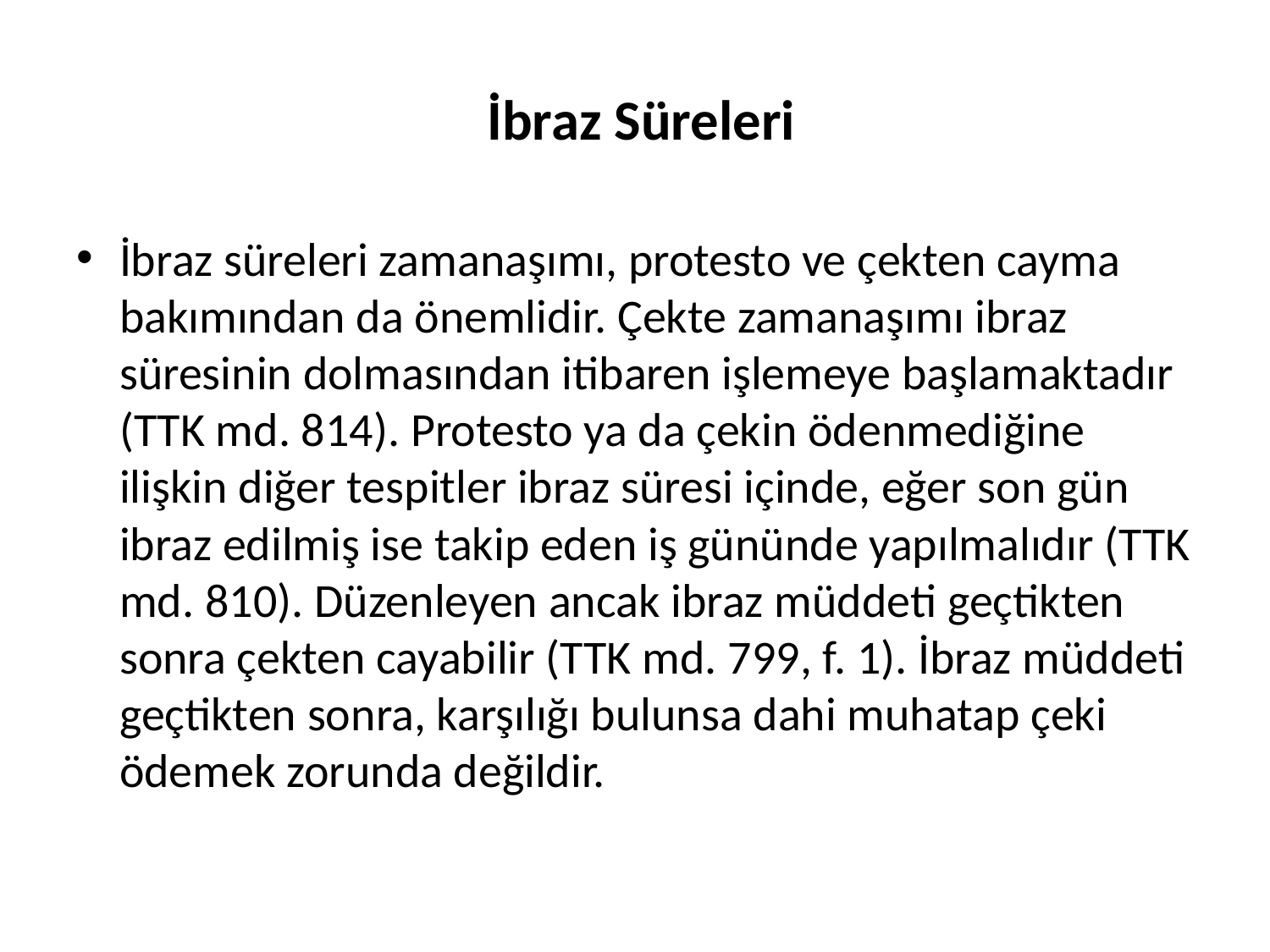

# İbraz Süreleri
İbraz süreleri zamanaşımı, protesto ve çekten cayma bakımından da önemlidir. Çekte zamanaşımı ibraz süresinin dolmasından itibaren işlemeye başlamaktadır (TTK md. 814). Protesto ya da çekin ödenmediğine ilişkin diğer tespitler ibraz süresi içinde, eğer son gün ibraz edilmiş ise takip eden iş gününde yapılmalıdır (TTK md. 810). Düzenleyen ancak ibraz müddeti geçtikten sonra çekten cayabilir (TTK md. 799, f. 1). İbraz müddeti geçtikten sonra, karşılığı bulunsa dahi muhatap çeki ödemek zorunda değildir.